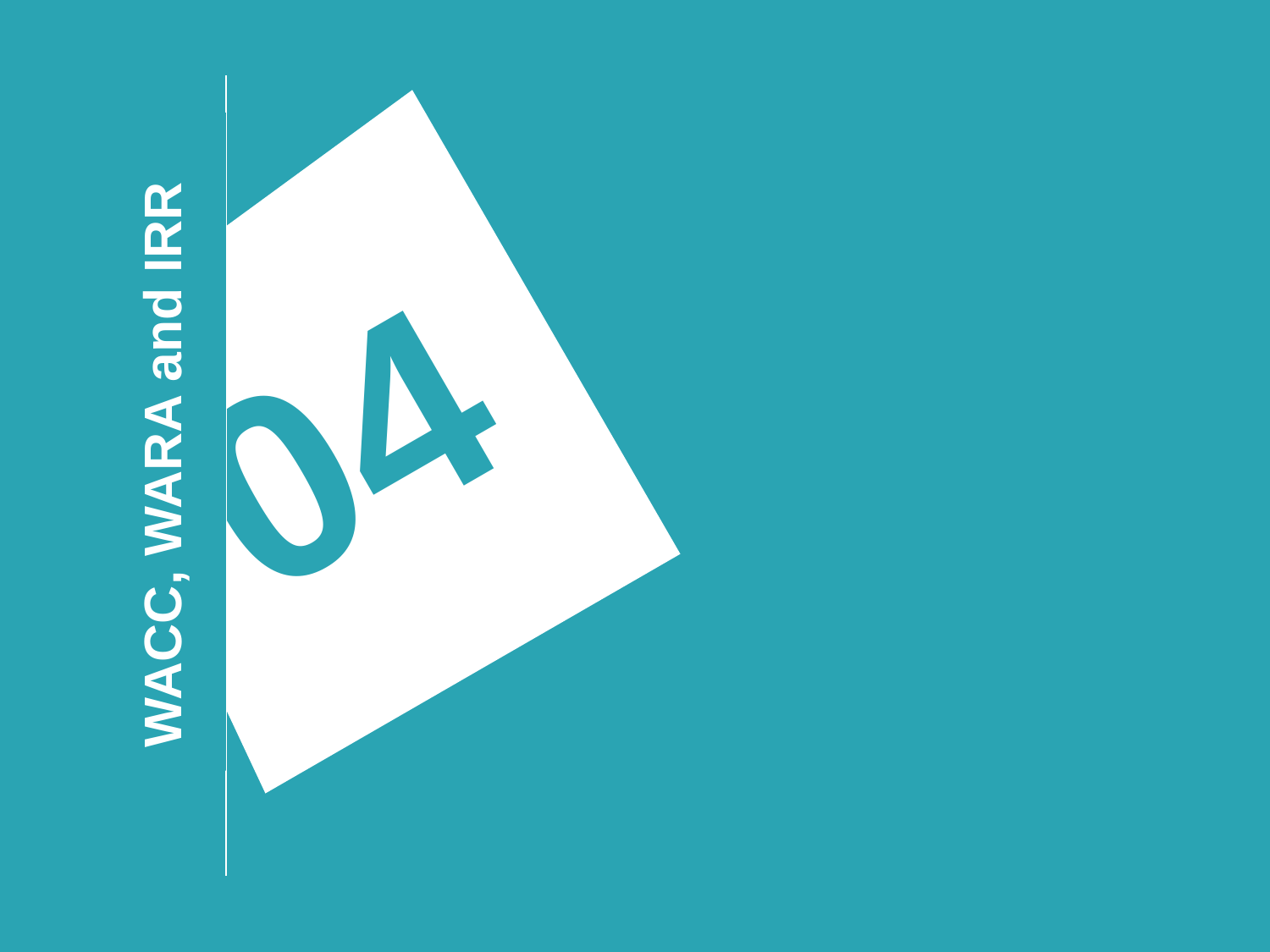

04

WACC, WARA and IRR
Internal Audit Report FY 2017-18
Privileged & Confidential
35